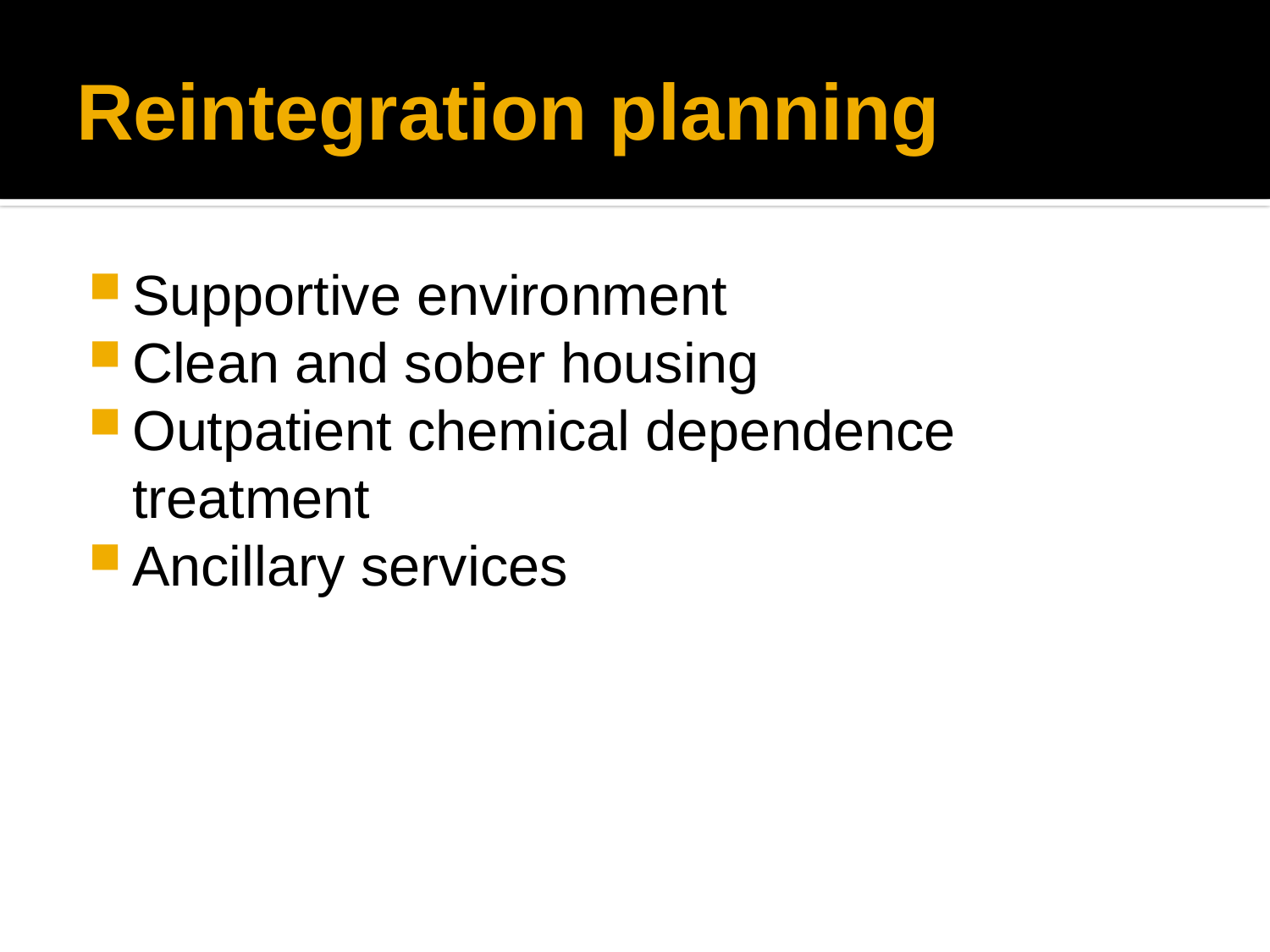

# Reintegration planning
Supportive environment
Clean and sober housing
Outpatient chemical dependence treatment
Ancillary services